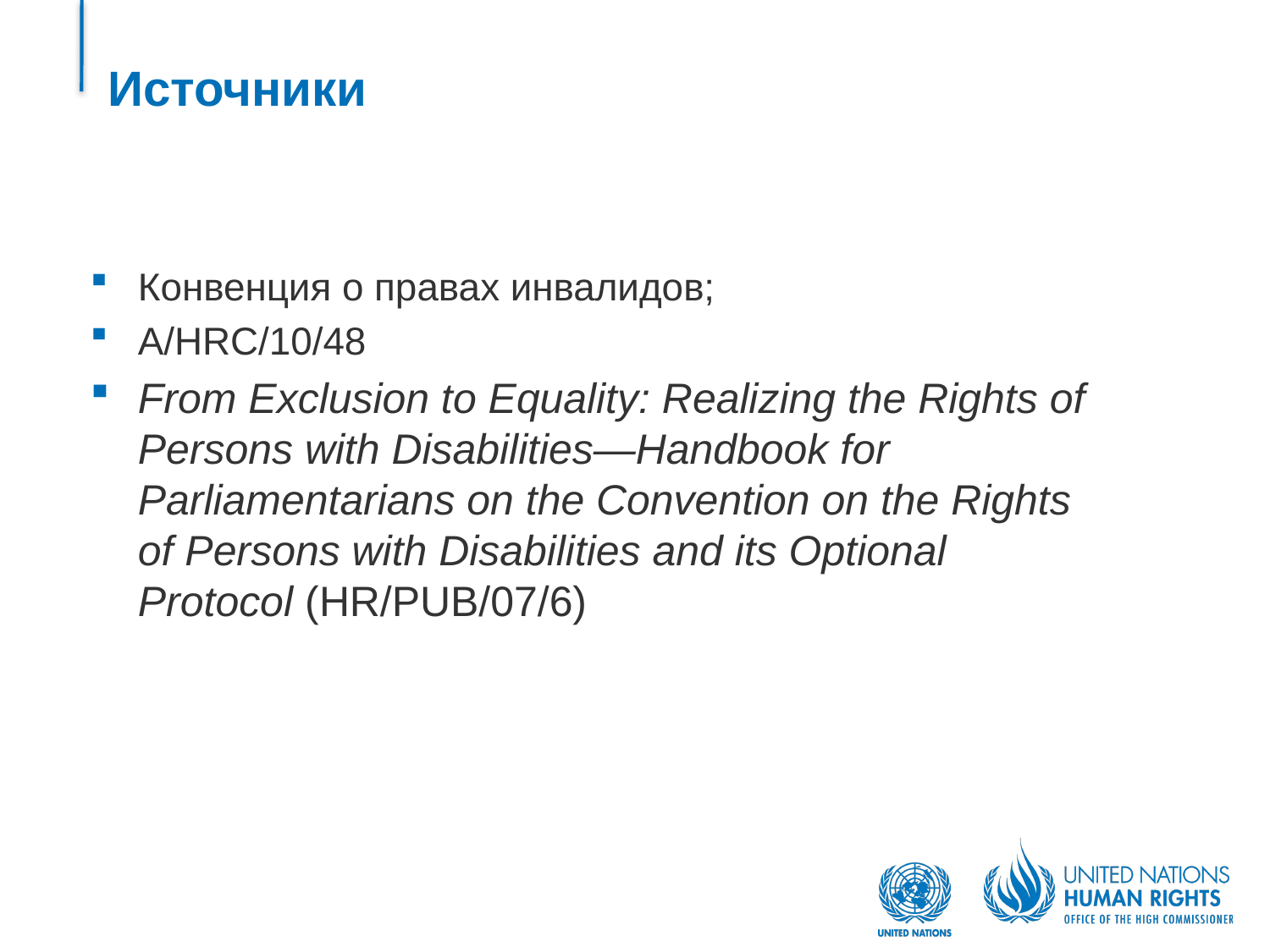

# Источники
Конвенция о правах инвалидов;
A/HRC/10/48
From Exclusion to Equality: Realizing the Rights of Persons with Disabilities—Handbook for Parliamentarians on the Convention on the Rights of Persons with Disabilities and its Optional Protocol (HR/PUB/07/6)